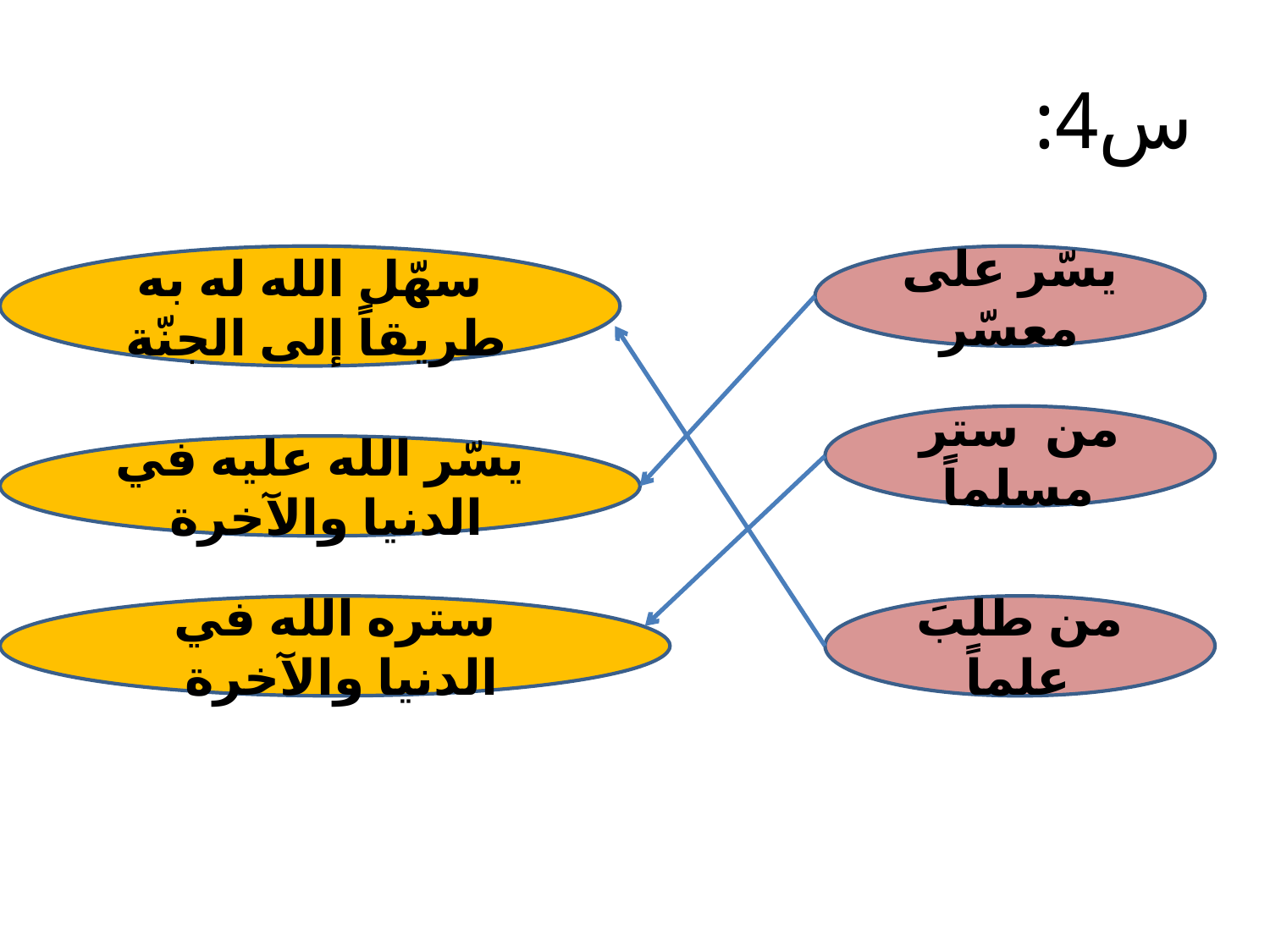

# س4:
سهّل الله له به طريقاً إلى الجنّة
يسّر على معسّر
من  ستر مسلماً
يسّر الله عليه في الدنيا والآخرة
ستره الله في الدنيا والآخرة
من طلبَ علماً